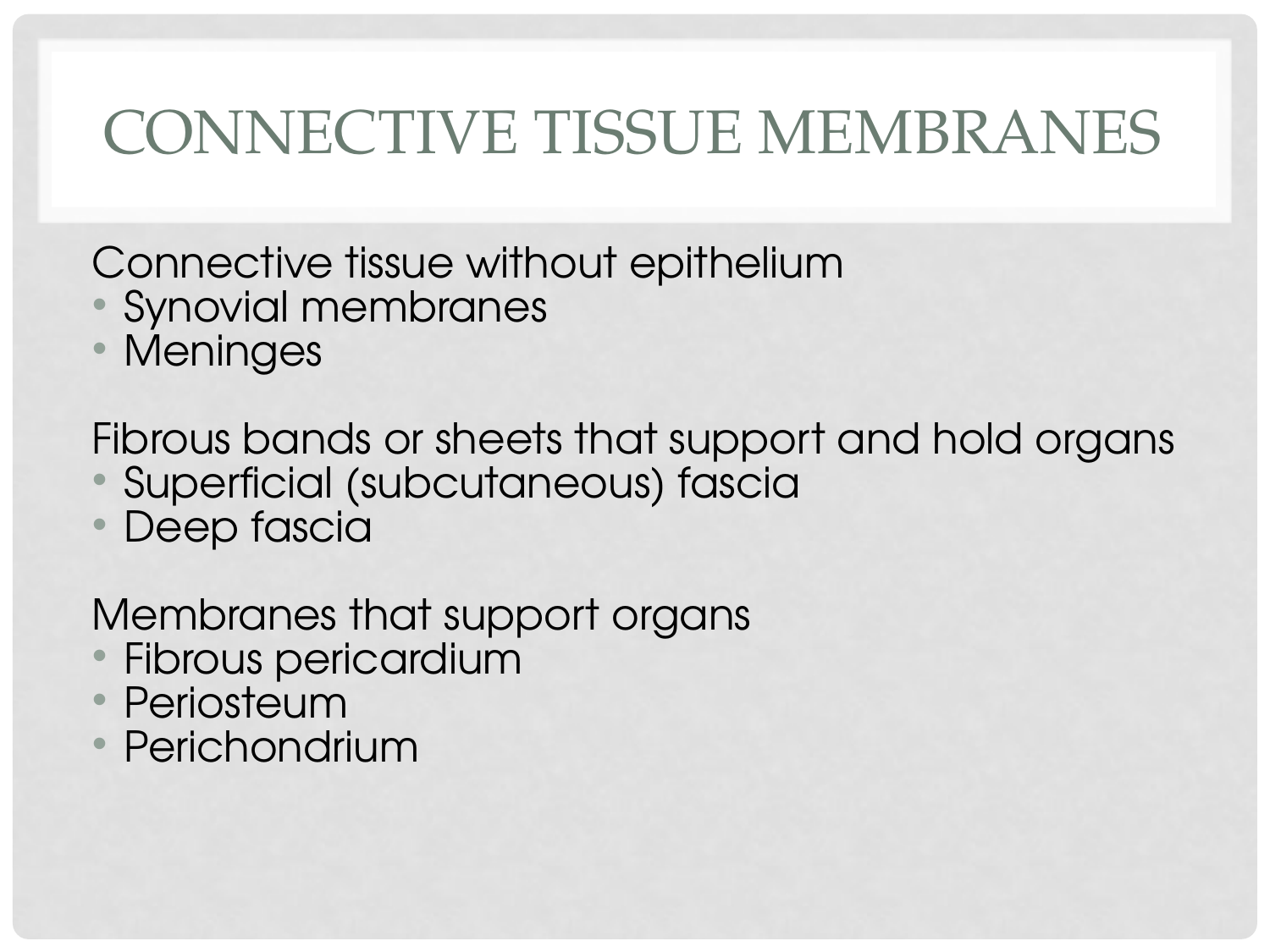

# Connective tissue membranes
Connective tissue without epithelium
Synovial membranes
Meninges

Fibrous bands or sheets that support and hold organs
Superficial (subcutaneous) fascia
Deep fascia

Membranes that support organs
Fibrous pericardium
Periosteum
Perichondrium